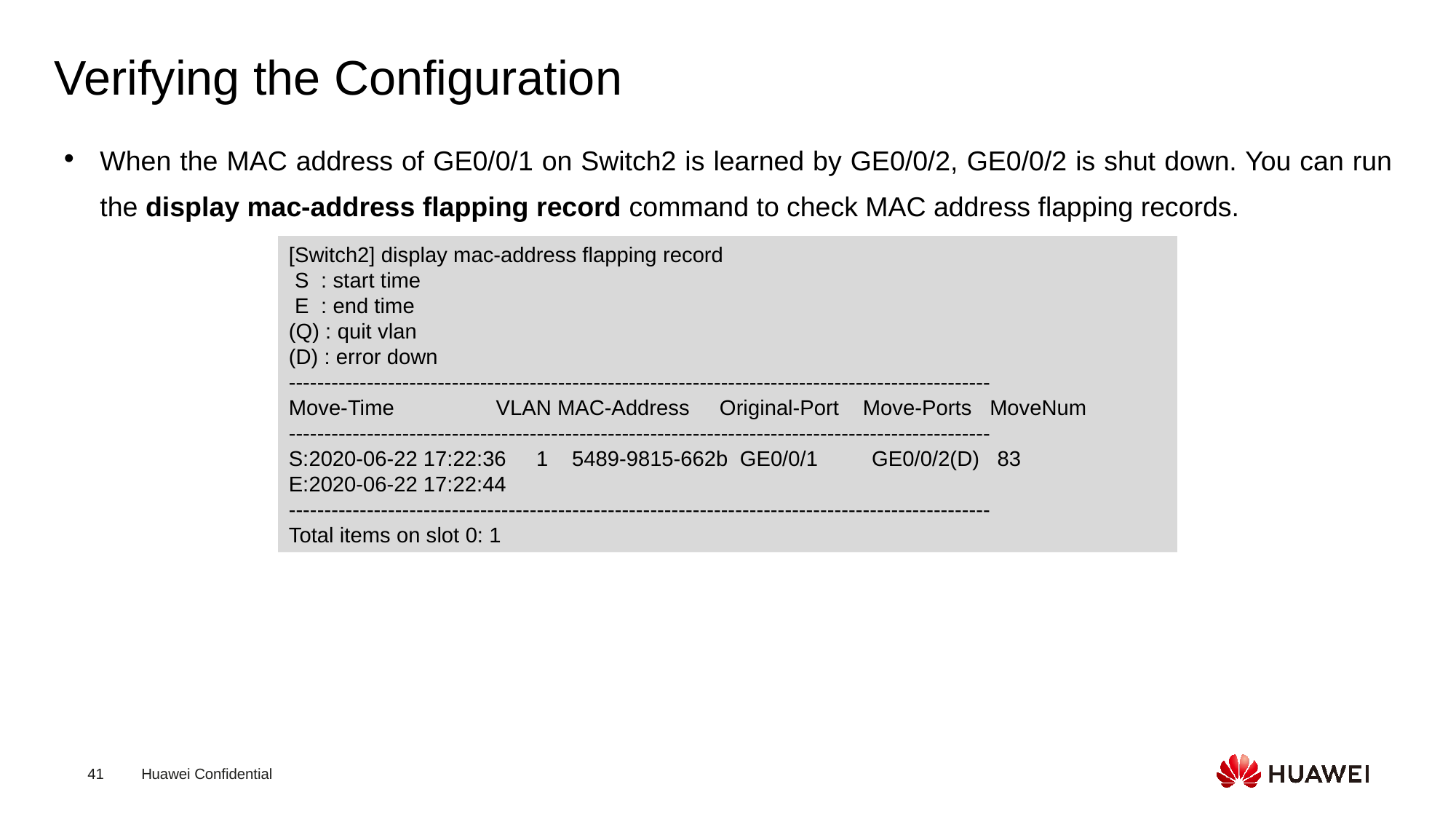

# Verifying the Configuration
When the MAC address of GE0/0/1 on Switch2 is learned by GE0/0/2, GE0/0/2 is shut down. You can run the display mac-address flapping record command to check MAC address flapping records.
[Switch2] display mac-address flapping record
 S  : start time
 E  : end time
(Q) : quit vlan
(D) : error down
---------------------------------------------------------------------------------------------------
Move-Time                 VLAN MAC-Address     Original-Port    Move-Ports   MoveNum
---------------------------------------------------------------------------------------------------
S:2020-06-22 17:22:36     1    5489-9815-662b  GE0/0/1         GE0/0/2(D)   83
E:2020-06-22 17:22:44
---------------------------------------------------------------------------------------------------
Total items on slot 0: 1